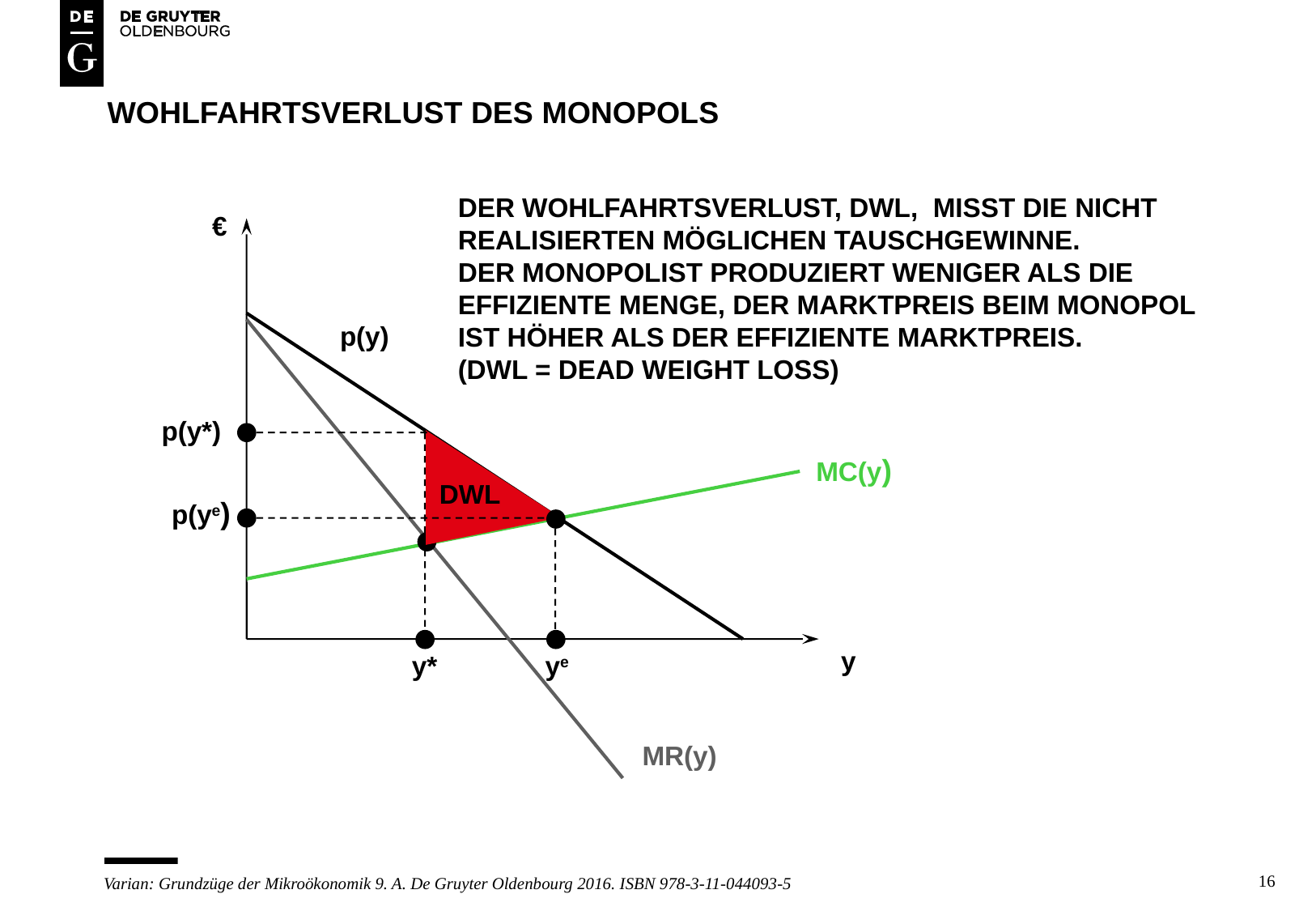

# WOHLFAHRTSVERLUST des monopols

DER WOHLFAHRTSVERLUST, DWL,  MISST DIE NICHT REALISIERTEN MÖGLICHEN TAUSCHGEWINNE.
DER MONOPOLIST PRODUZIERT WENIGER ALS DIE
EFFIZIENTE MENGE, DER MARKTPREIS BEIM MONOPOL
IST HÖHER ALS DER EFFIZIENTE MARKTPREIS.
(DWL = DEAD WEIGHT LOSS)
€

p(y)

p(y*)

MC(y)

DWL
p(ye)

y

y*
ye
MR(y)
16
Varian: Grundzüge der Mikroökonomik 9. A. De Gruyter Oldenbourg 2016. ISBN 978-3-11-044093-5